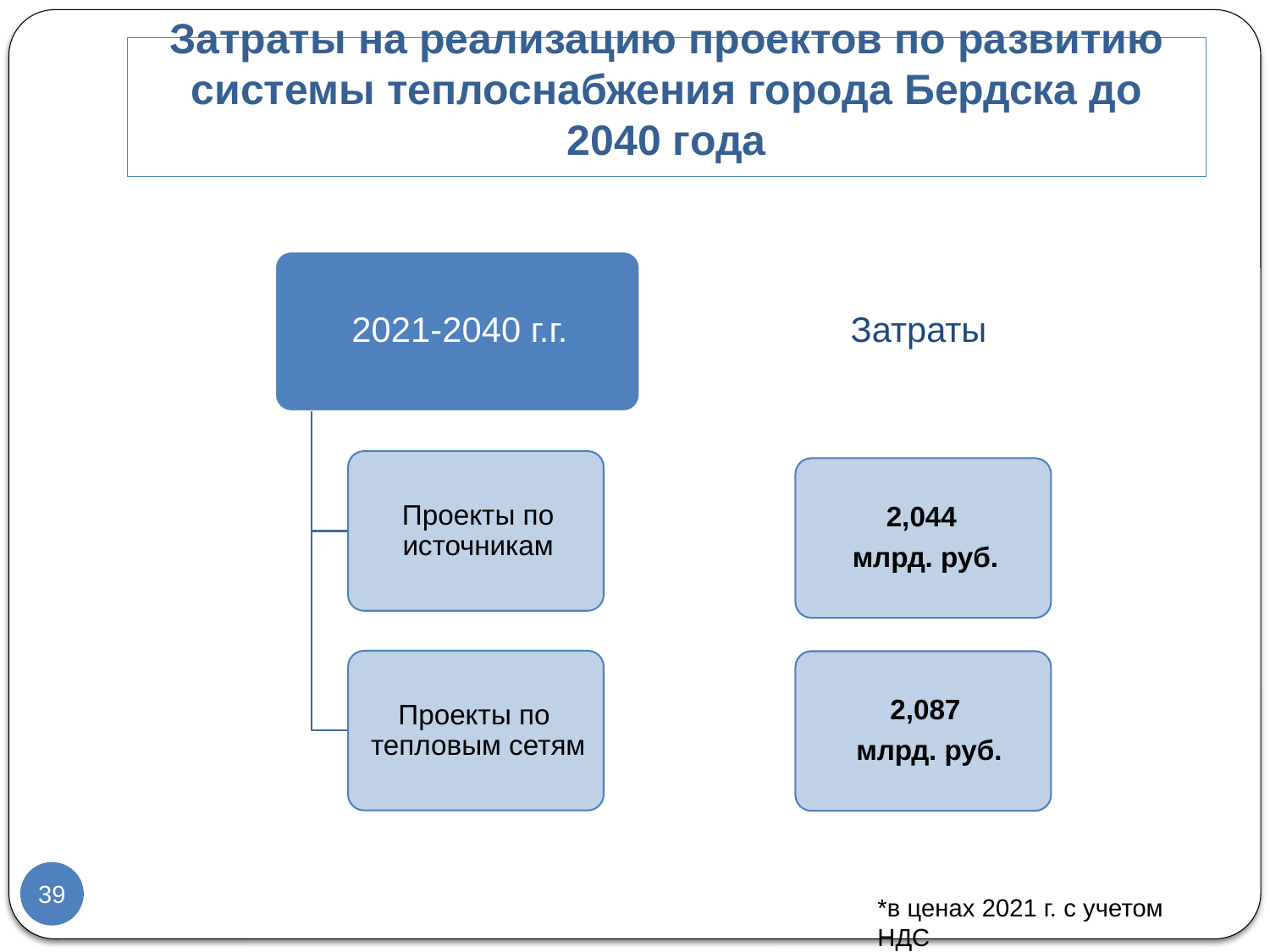

# Затраты на реализацию проектов по развитию системы теплоснабжения города Бердска до 2040 года
2021-2040 г.г.
Проекты по источникам
Проекты по  тепловым сетям
Затраты
2,044
млрд. руб.
2,087
 млрд. руб.
39
*в ценах 2021 г. с учетом НДС